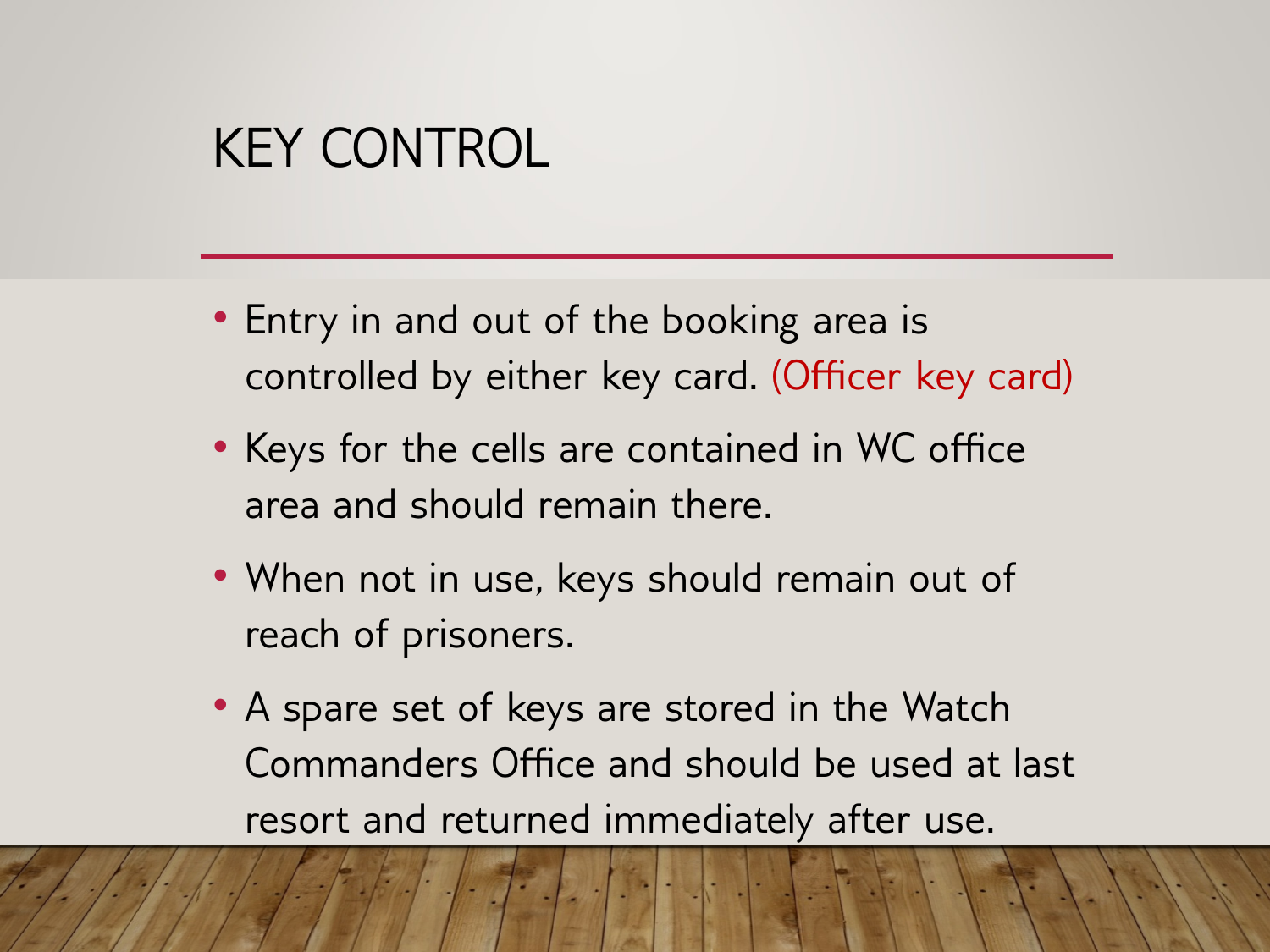

# KEY CONTROL
Entry in and out of the booking area is controlled by either key card. (Officer key card)
Keys for the cells are contained in WC office area and should remain there.
When not in use, keys should remain out of reach of prisoners.
A spare set of keys are stored in the Watch Commanders Office and should be used at last resort and returned immediately after use.